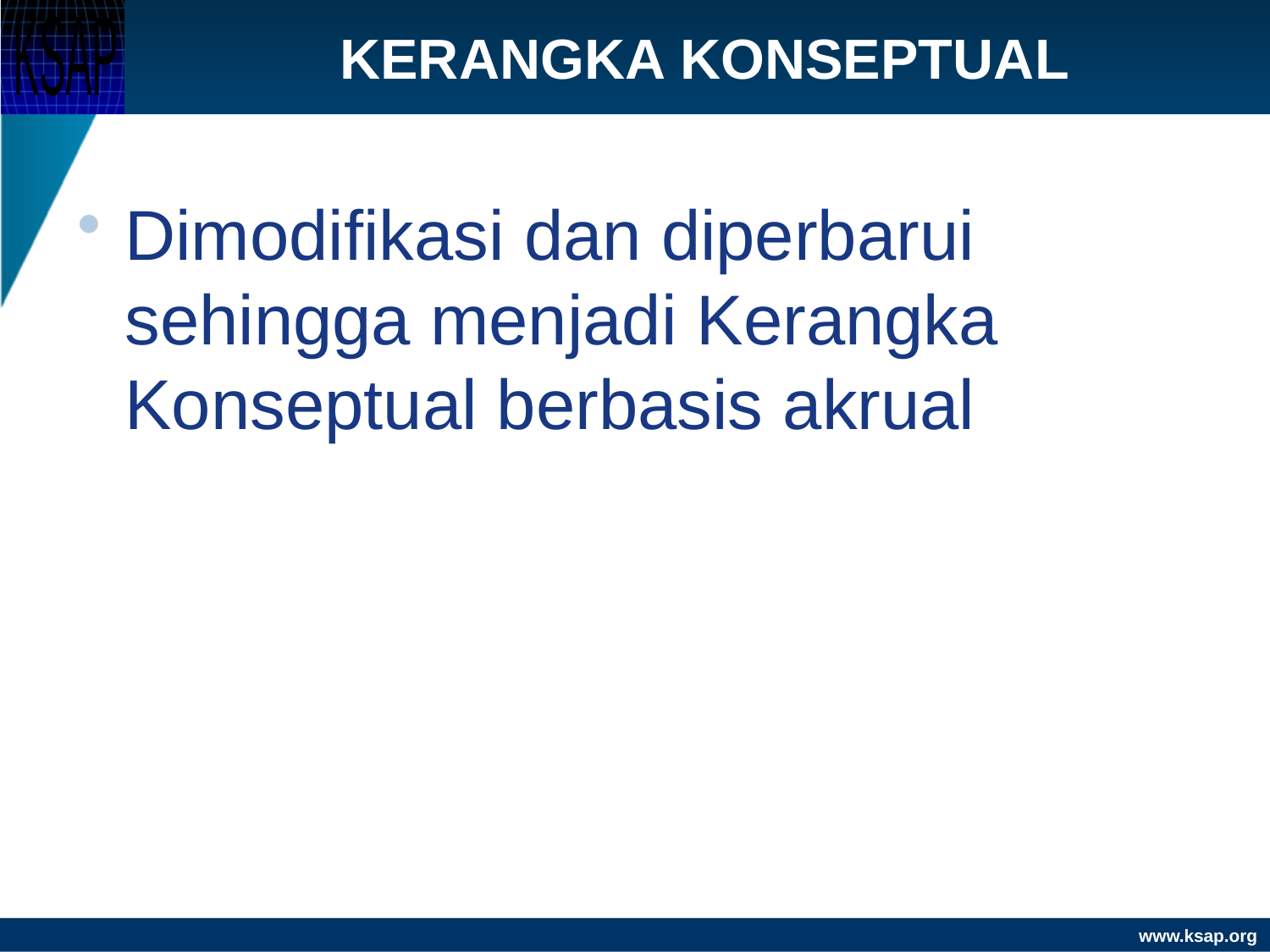

# KERANGKA KONSEPTUAL
Dimodifikasi dan diperbarui sehingga menjadi Kerangka Konseptual berbasis akrual
Page 9
www.ksap.org
13/12/2010